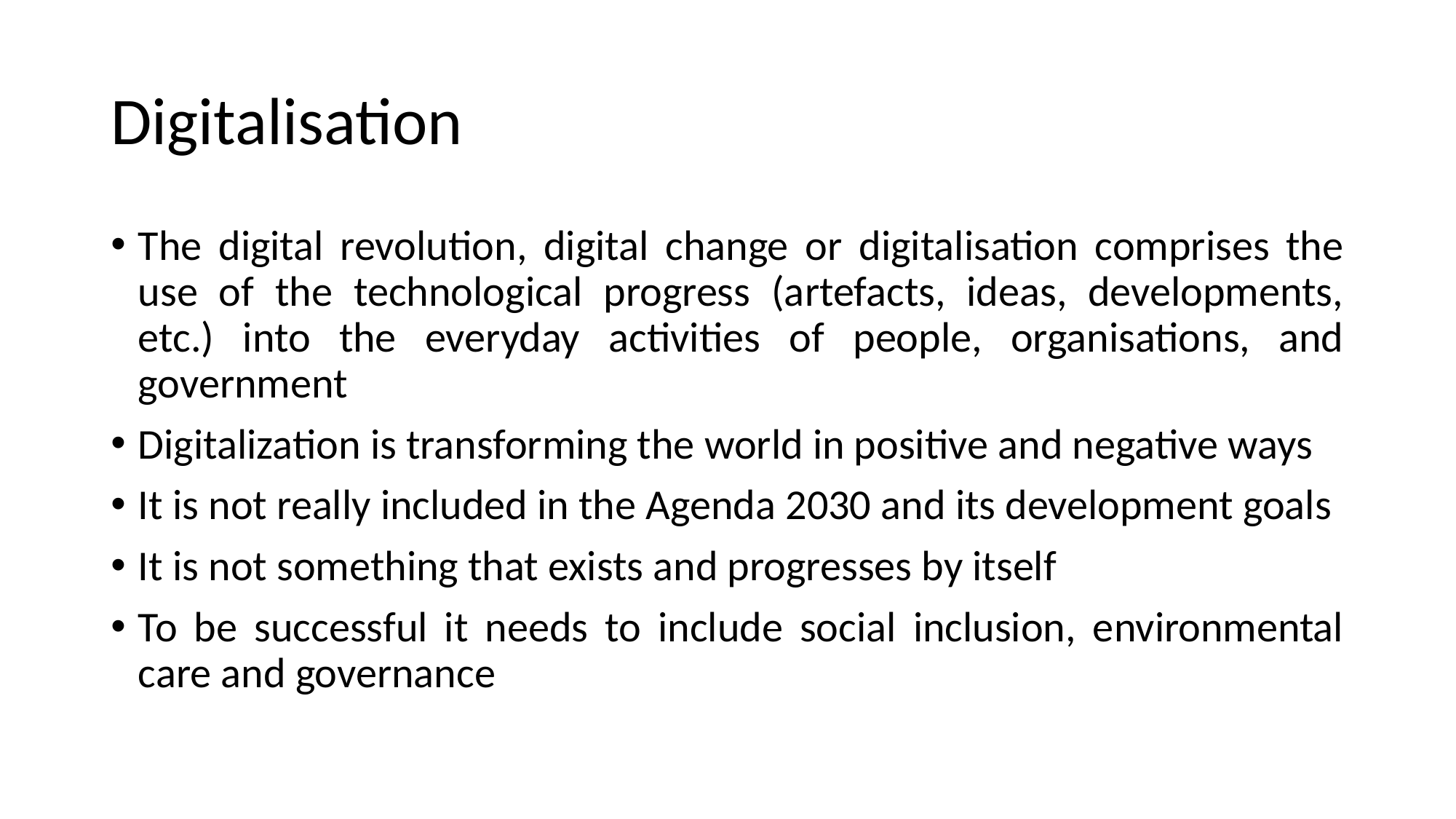

# Digitalisation
The digital revolution, digital change or digitalisation comprises the use of the technological progress (artefacts, ideas, developments, etc.) into the everyday activities of people, organisations, and government
Digitalization is transforming the world in positive and negative ways
It is not really included in the Agenda 2030 and its development goals
It is not something that exists and progresses by itself
To be successful it needs to include social inclusion, environmental care and governance